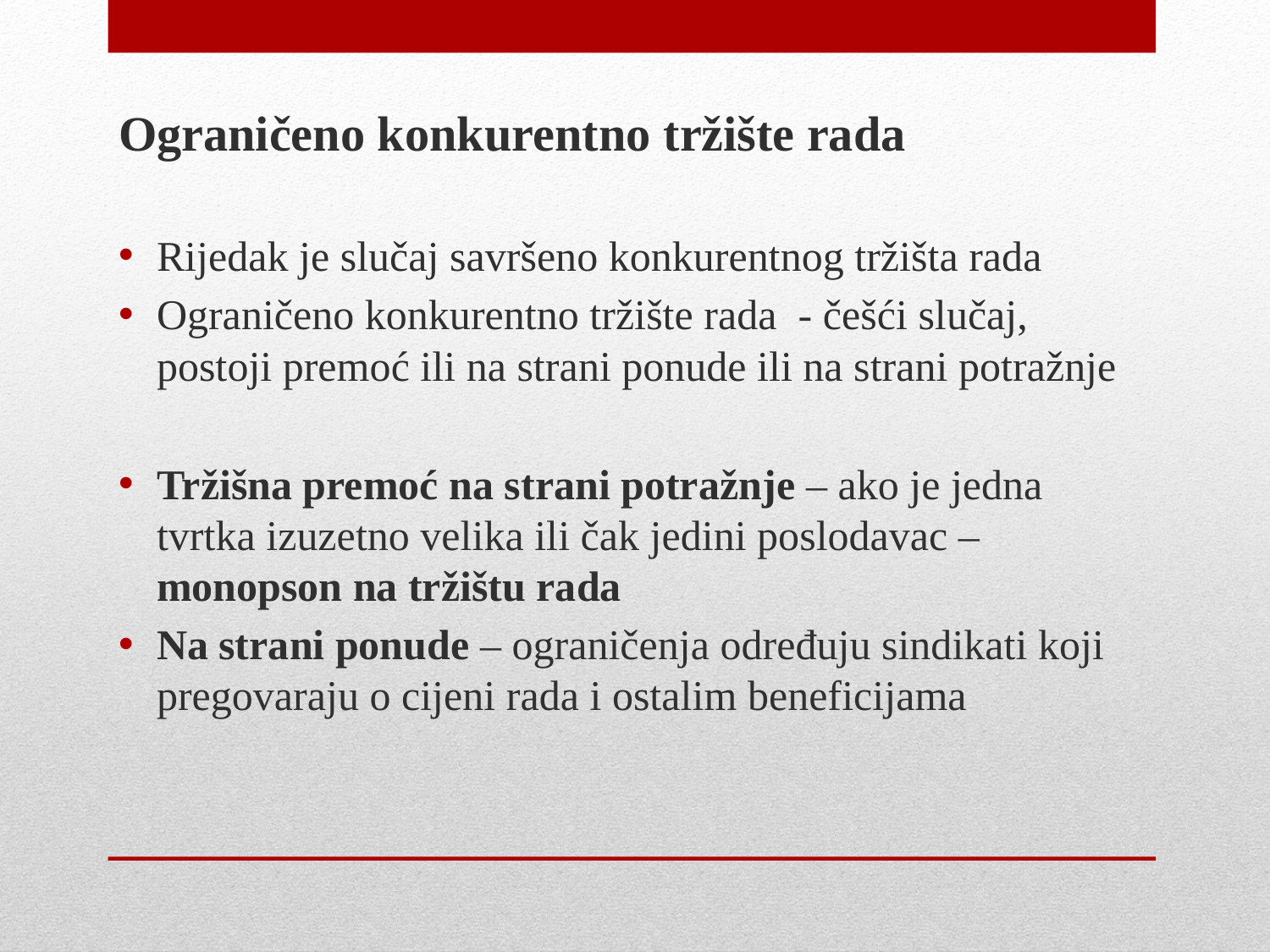

Ograničeno konkurentno tržište rada

Rijedak je slučaj savršeno konkurentnog tržišta rada
Ograničeno konkurentno tržište rada  - češći slučaj, postoji premoć ili na strani ponude ili na strani potražnje

Tržišna premoć na strani potražnje – ako je jedna tvrtka izuzetno velika ili čak jedini poslodavac – monopson na tržištu rada
Na strani ponude – ograničenja određuju sindikati koji pregovaraju o cijeni rada i ostalim beneficijama